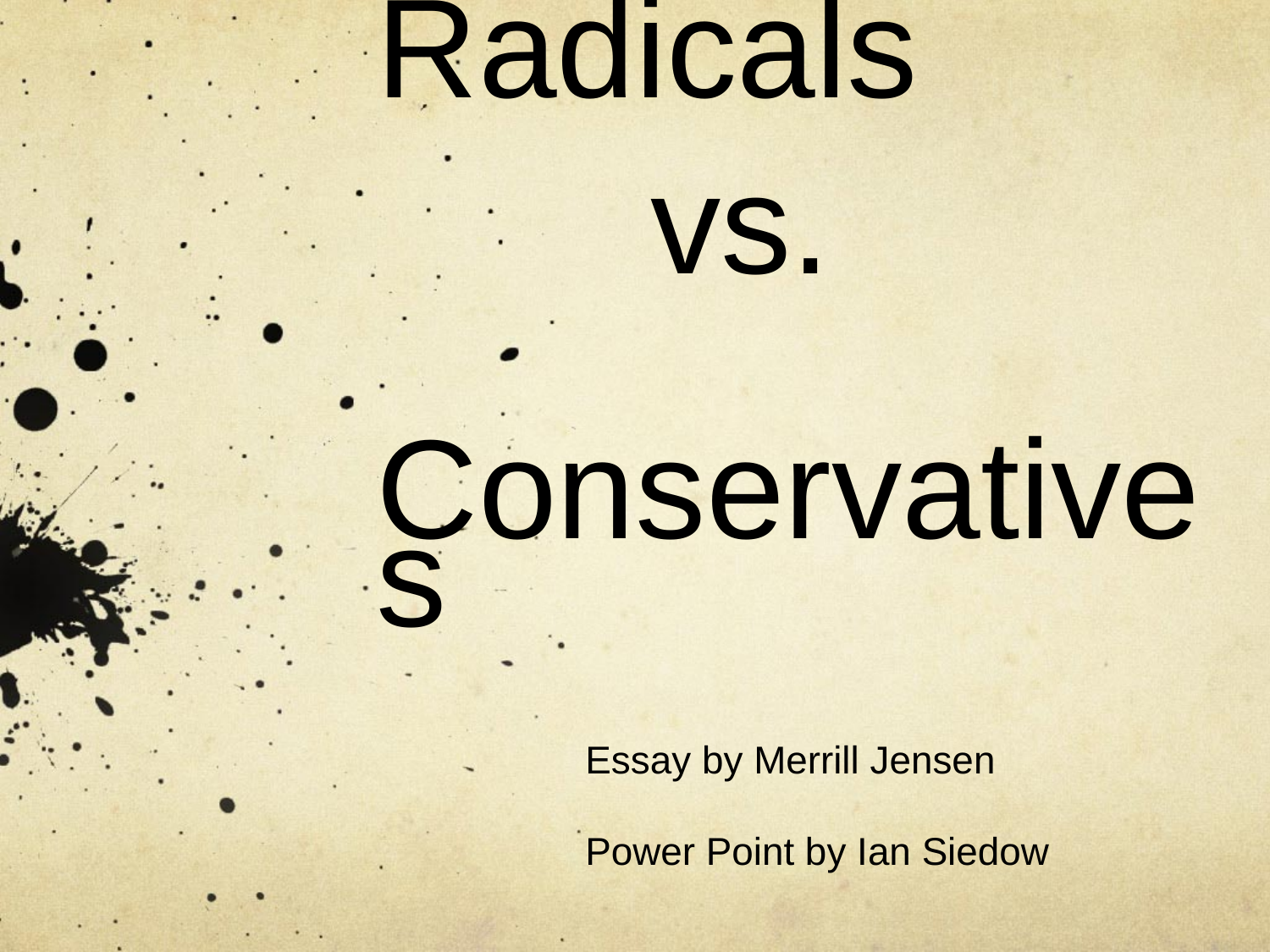

# Radicals vs. Conservatives
Essay by Merrill Jensen

Power Point by Ian Siedow